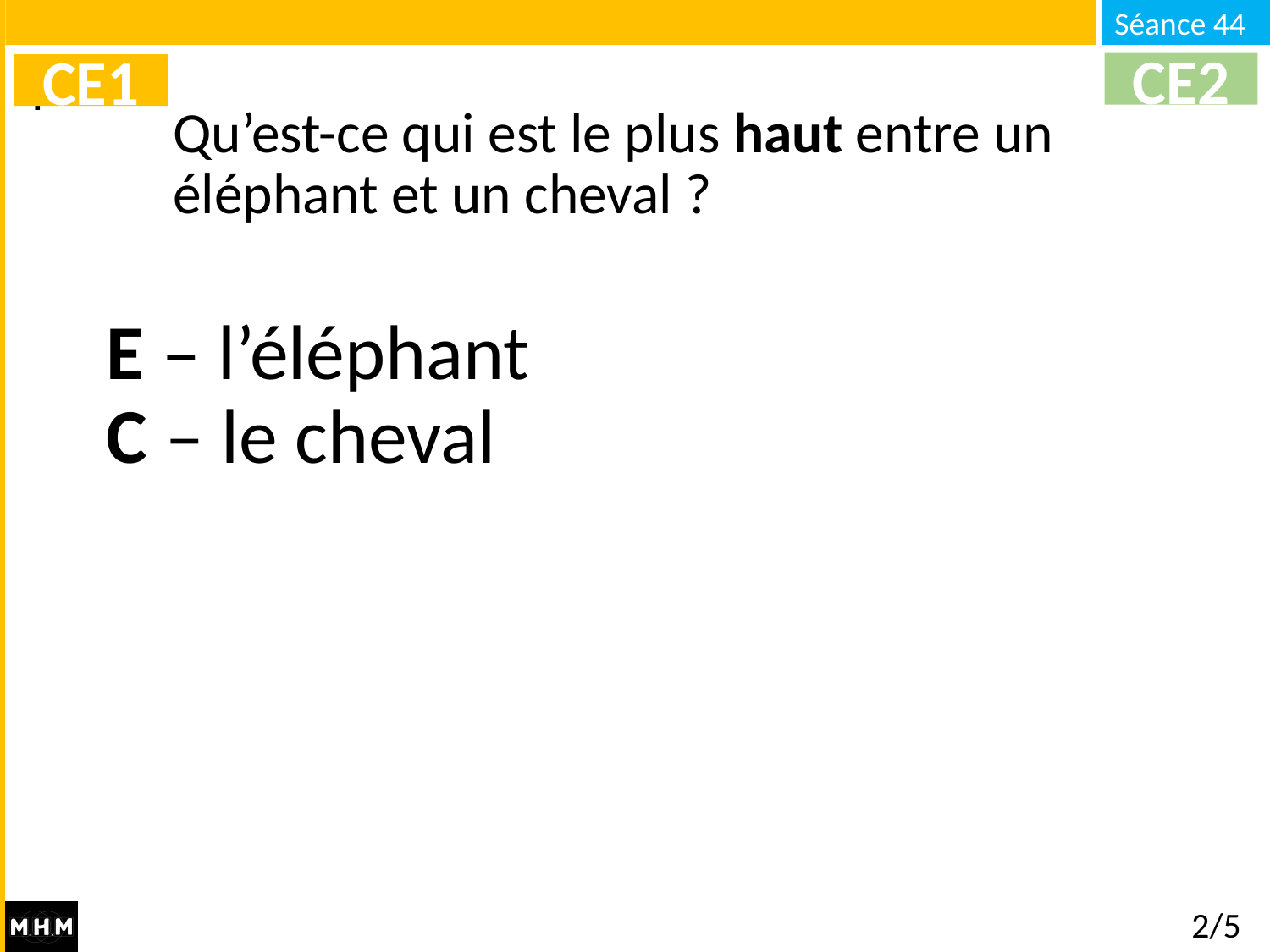

CE2
CE1
# Qu’est-ce qui est le plus haut entre un éléphant et un cheval ?
E – l’éléphant
C – le cheval
2/5